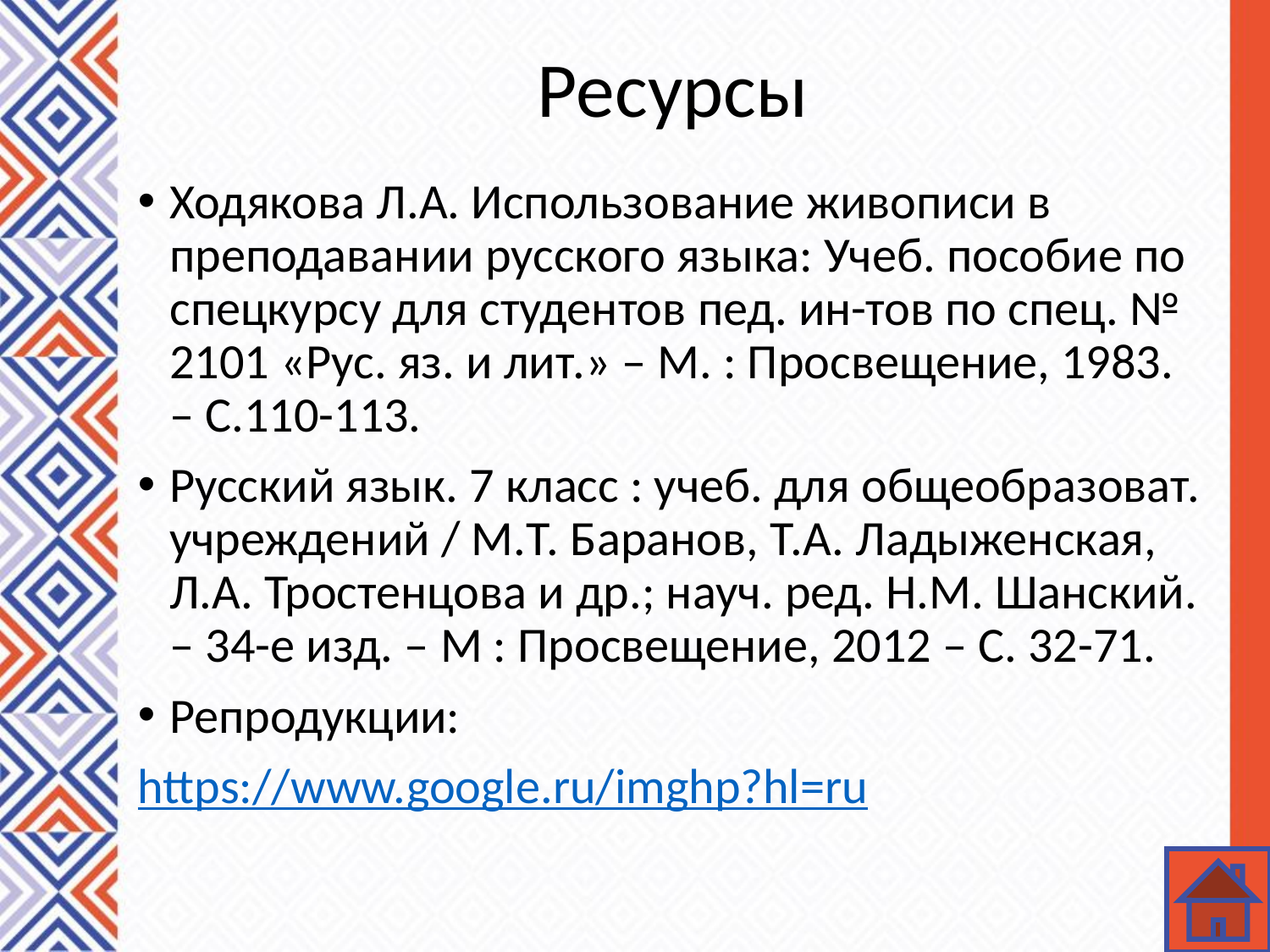

# Ресурсы
Ходякова Л.А. Использование живописи в преподавании русского языка: Учеб. пособие по спецкурсу для студентов пед. ин-тов по спец. № 2101 «Рус. яз. и лит.» – М. : Просвещение, 1983. – С.110-113.
Русский язык. 7 класс : учеб. для общеобразоват. учреждений / М.Т. Баранов, Т.А. Ладыженская, Л.А. Тростенцова и др.; науч. ред. Н.М. Шанский. – 34-е изд. – М : Просвещение, 2012 – С. 32-71.
Репродукции:
https://www.google.ru/imghp?hl=ru